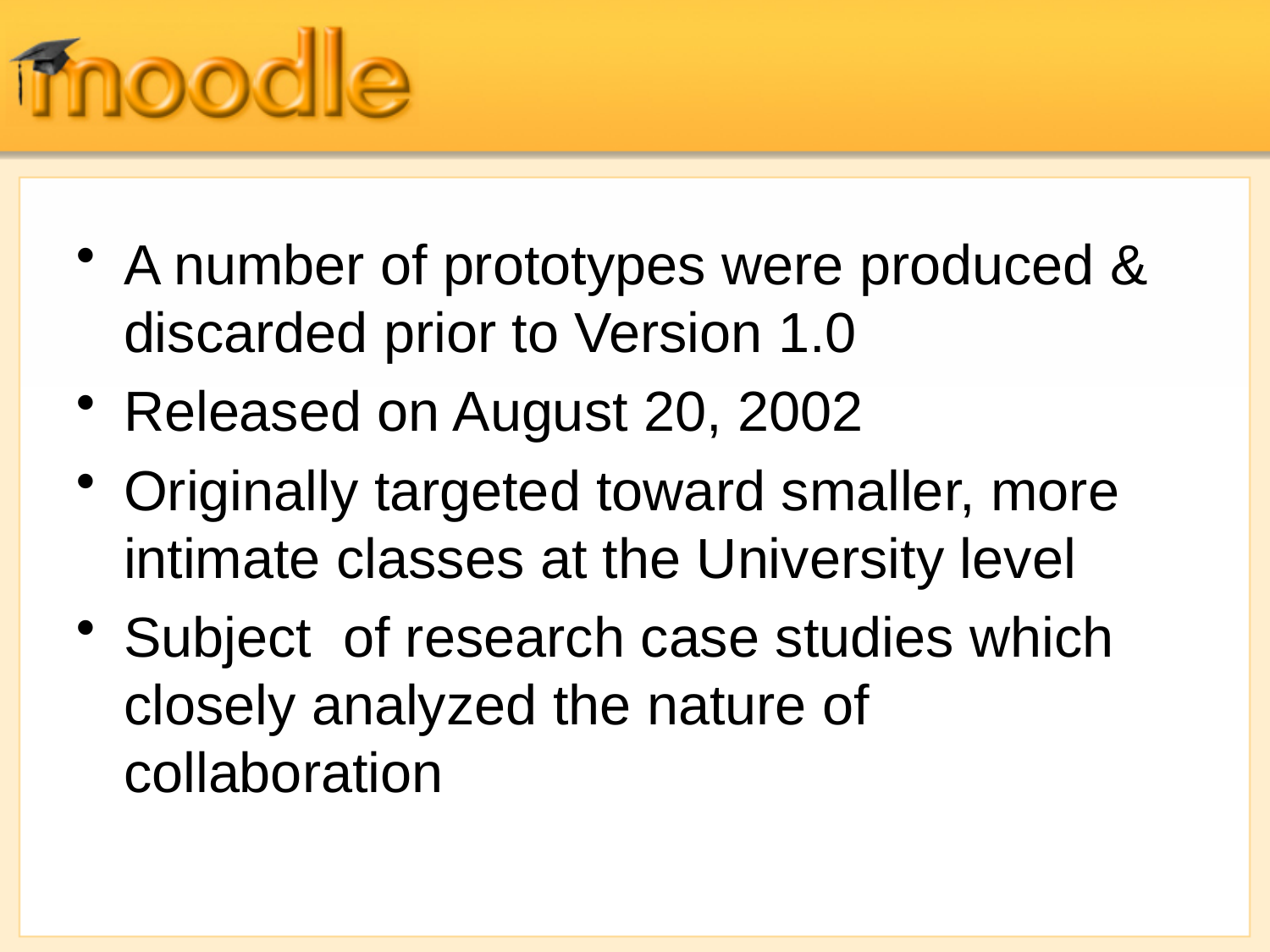

A number of prototypes were produced & discarded prior to Version 1.0
Released on August 20, 2002
Originally targeted toward smaller, more intimate classes at the University level
Subject  of research case studies which closely analyzed the nature of collaboration